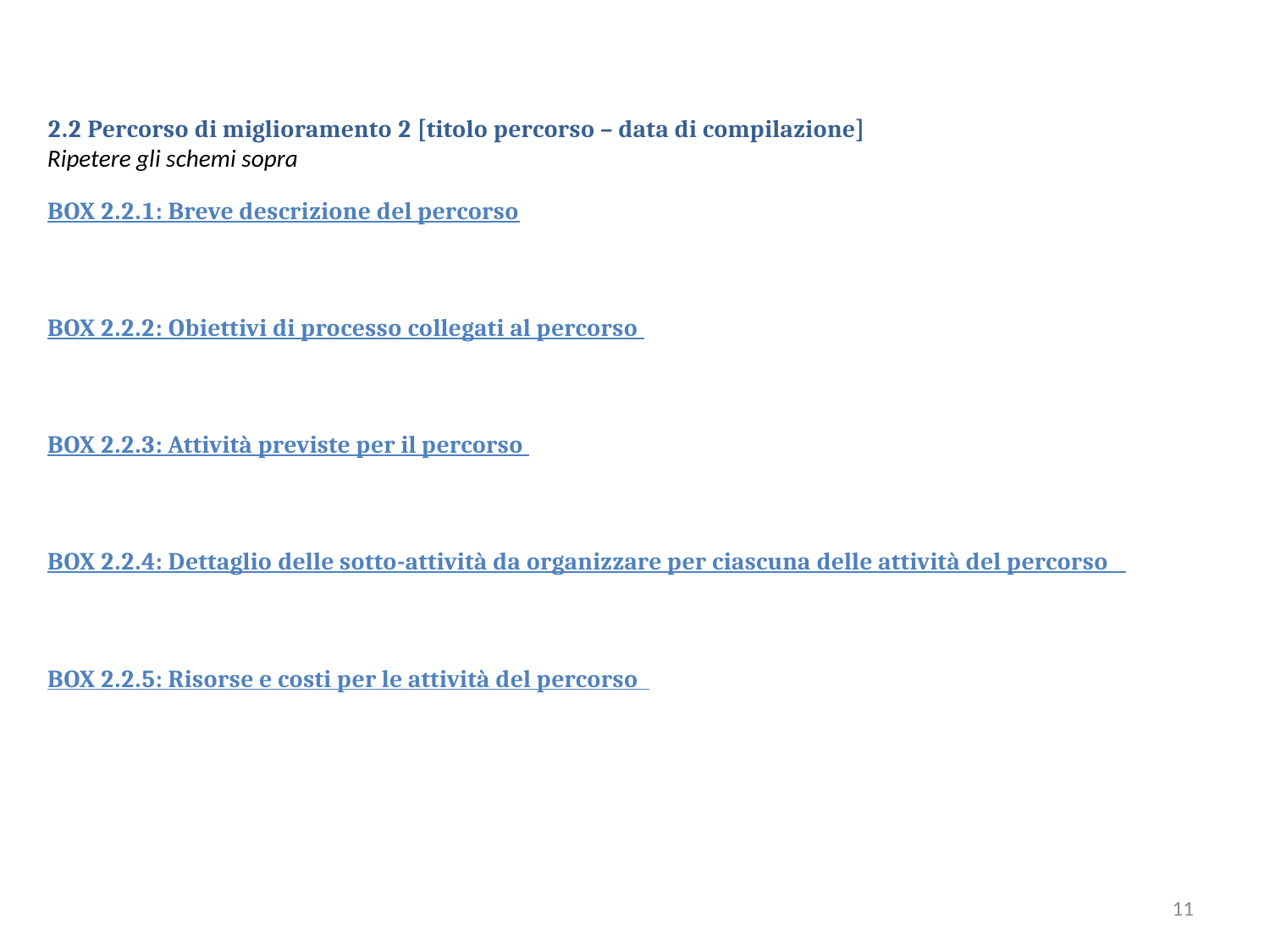

2.2 Percorso di miglioramento 2 [titolo percorso – data di compilazione]
Ripetere gli schemi sopra
BOX 2.2.1: Breve descrizione del percorso

BOX 2.2.2: Obiettivi di processo collegati al percorso

BOX 2.2.3: Attività previste per il percorso

BOX 2.2.4: Dettaglio delle sotto-attività da organizzare per ciascuna delle attività del percorso

BOX 2.2.5: Risorse e costi per le attività del percorso

11